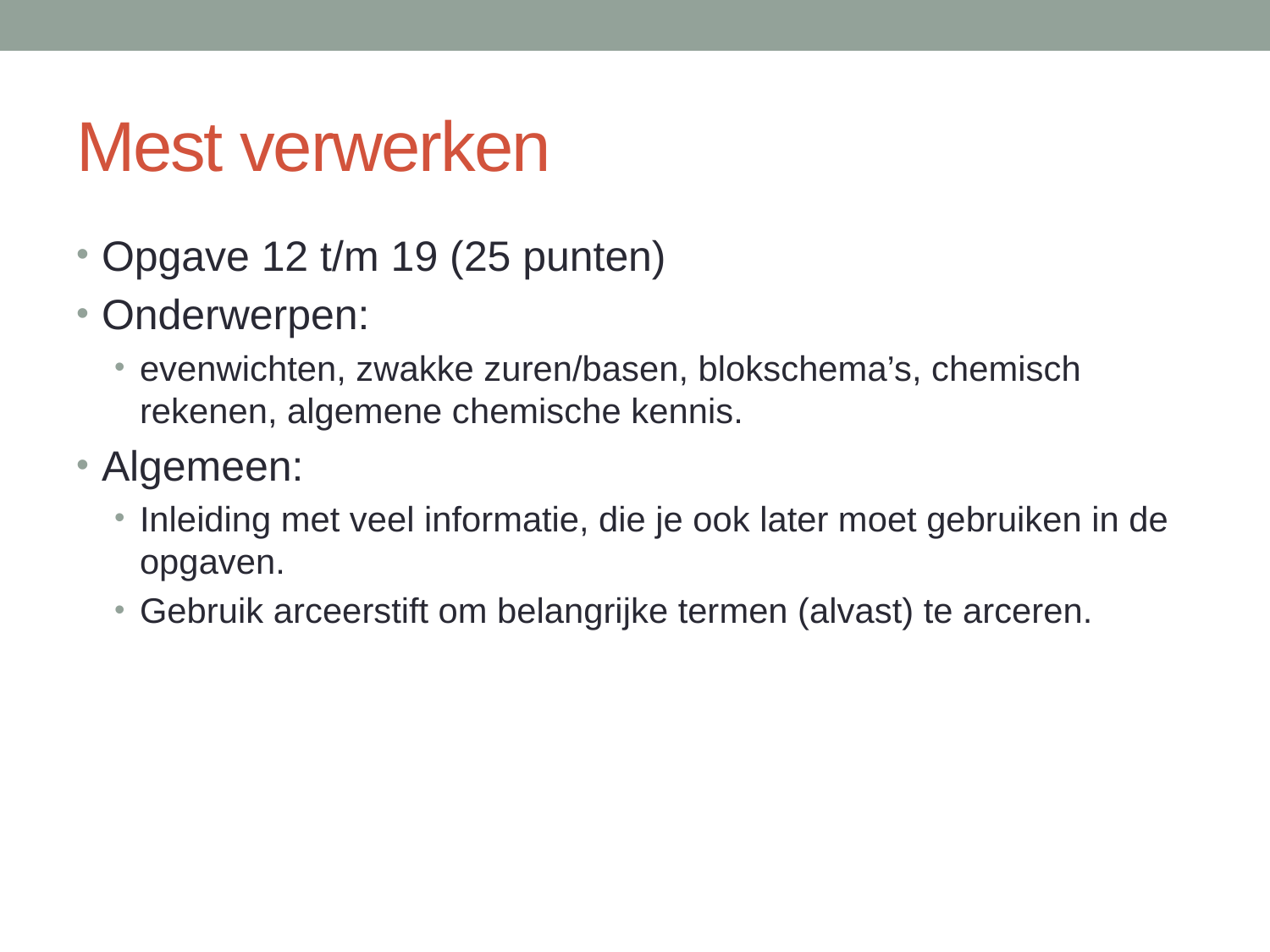

# Mest verwerken
Opgave 12 t/m 19 (25 punten)
Onderwerpen:
evenwichten, zwakke zuren/basen, blokschema’s, chemisch rekenen, algemene chemische kennis.
Algemeen:
Inleiding met veel informatie, die je ook later moet gebruiken in de opgaven.
Gebruik arceerstift om belangrijke termen (alvast) te arceren.